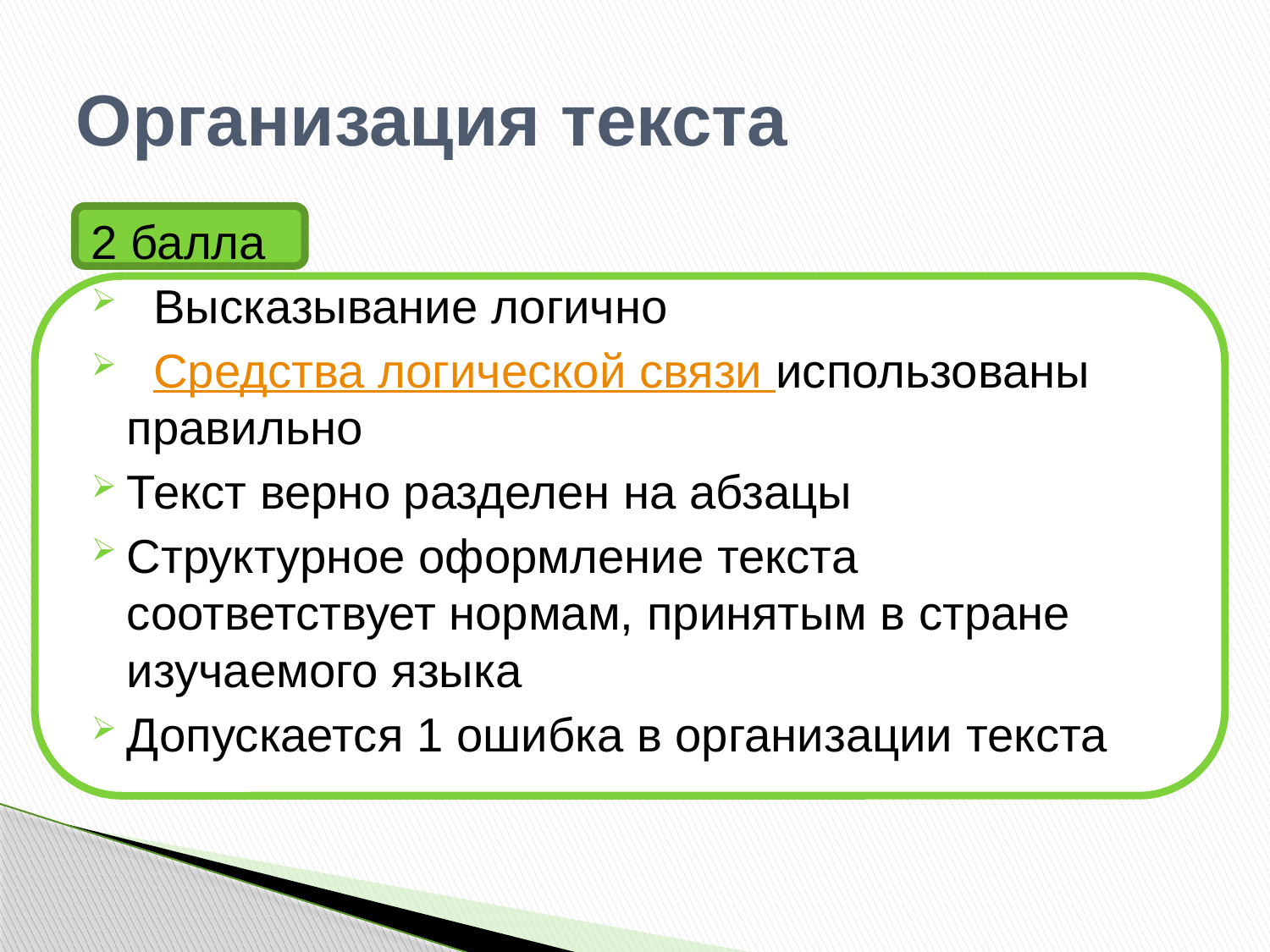

# Организация текста
2 балла
  Высказывание логично
  Средства логической связи использованы   правильно
Текст верно разделен на абзацы
Структурное оформление текста  соответствует нормам, принятым в стране изучаемого языка
Допускается 1 ошибка в организации текста